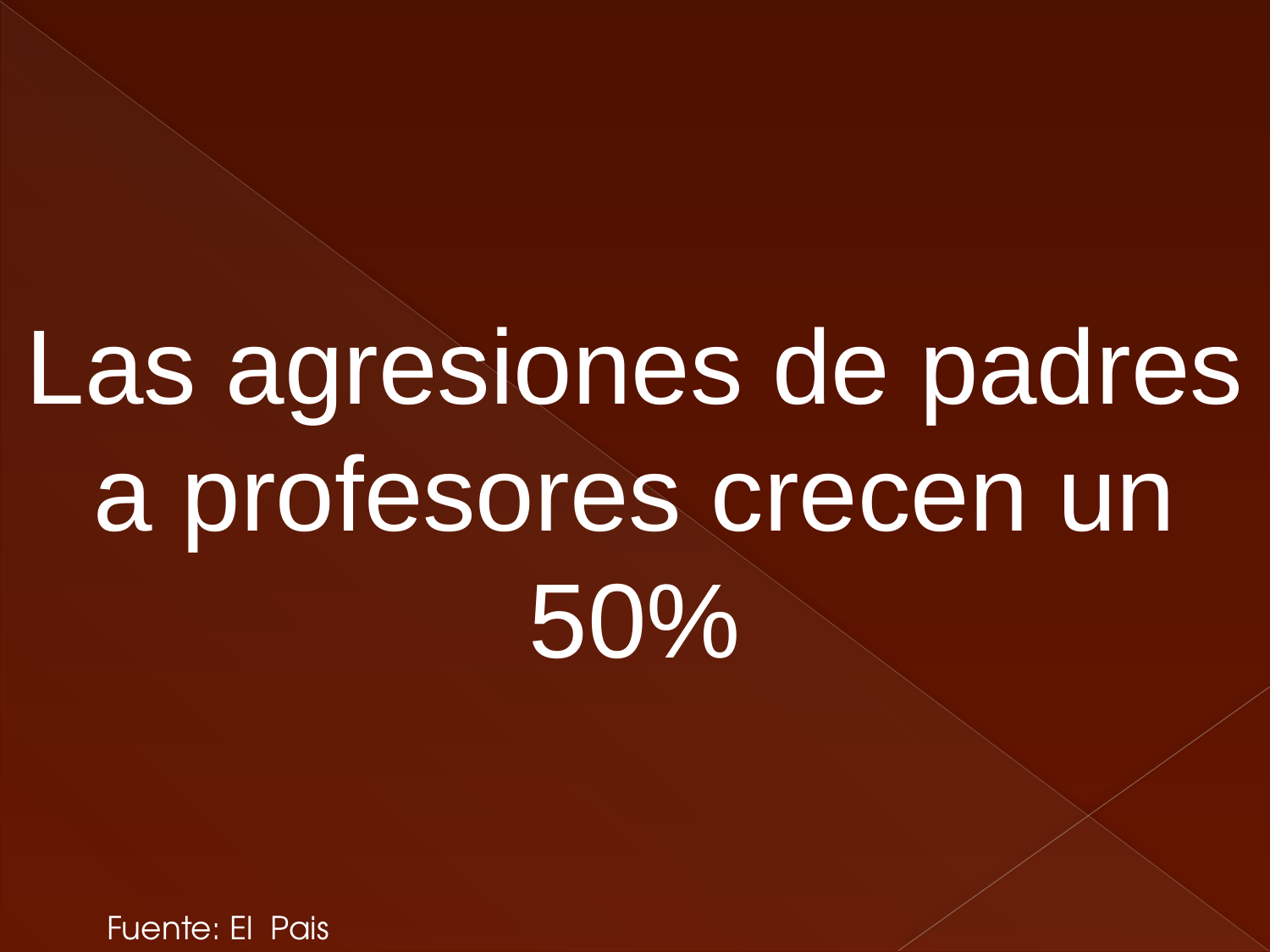

Las agresiones de padres a profesores crecen un 50%
Fuente: El  Pais